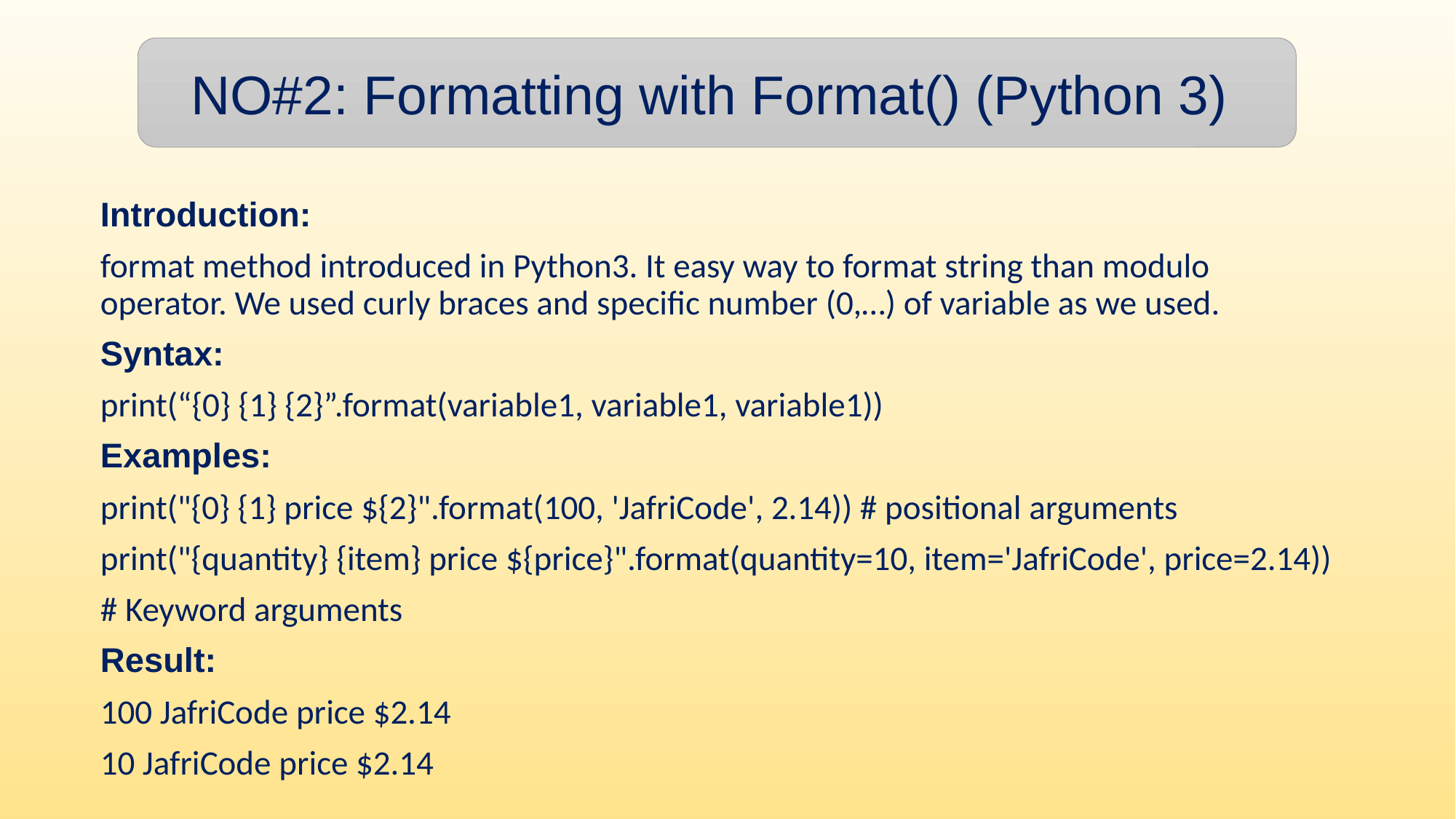

NO#2: Formatting with Format() (Python 3)
Introduction:
format method introduced in Python3. It easy way to format string than modulo operator. We used curly braces and specific number (0,…) of variable as we used.
Syntax:
print(“{0} {1} {2}”.format(variable1, variable1, variable1))
Examples:
print("{0} {1} price ${2}".format(100, 'JafriCode', 2.14)) # positional arguments
print("{quantity} {item} price ${price}".format(quantity=10, item='JafriCode', price=2.14))
# Keyword arguments
Result:
100 JafriCode price $2.14
10 JafriCode price $2.14